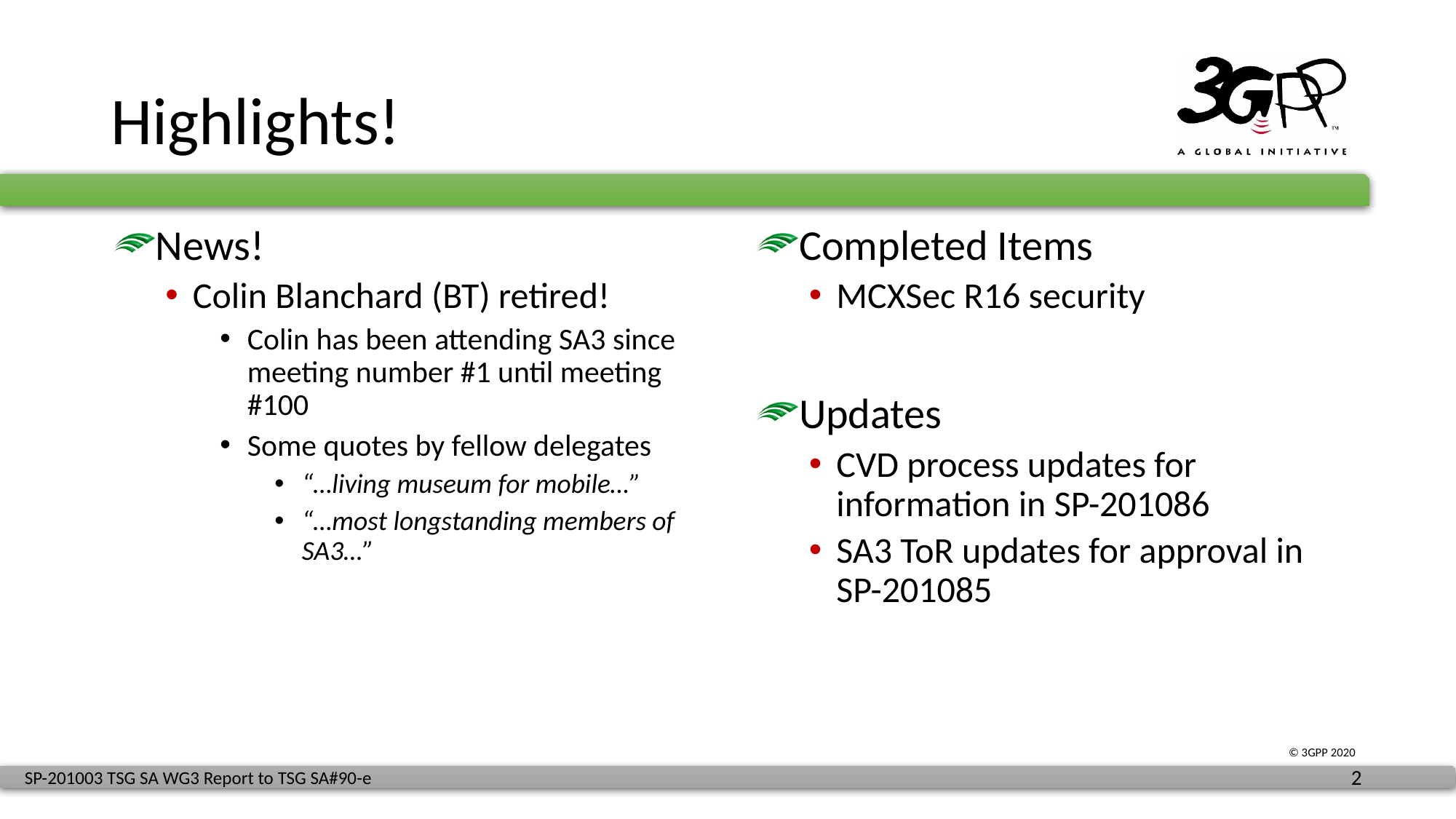

# Highlights!
News!
Colin Blanchard (BT) retired!
Colin has been attending SA3 since meeting number #1 until meeting #100
Some quotes by fellow delegates
“…living museum for mobile…”
“…most longstanding members of SA3…”

Completed Items
MCXSec R16 security

Updates
CVD process updates for information in SP-201086
SA3 ToR updates for approval in SP-201085